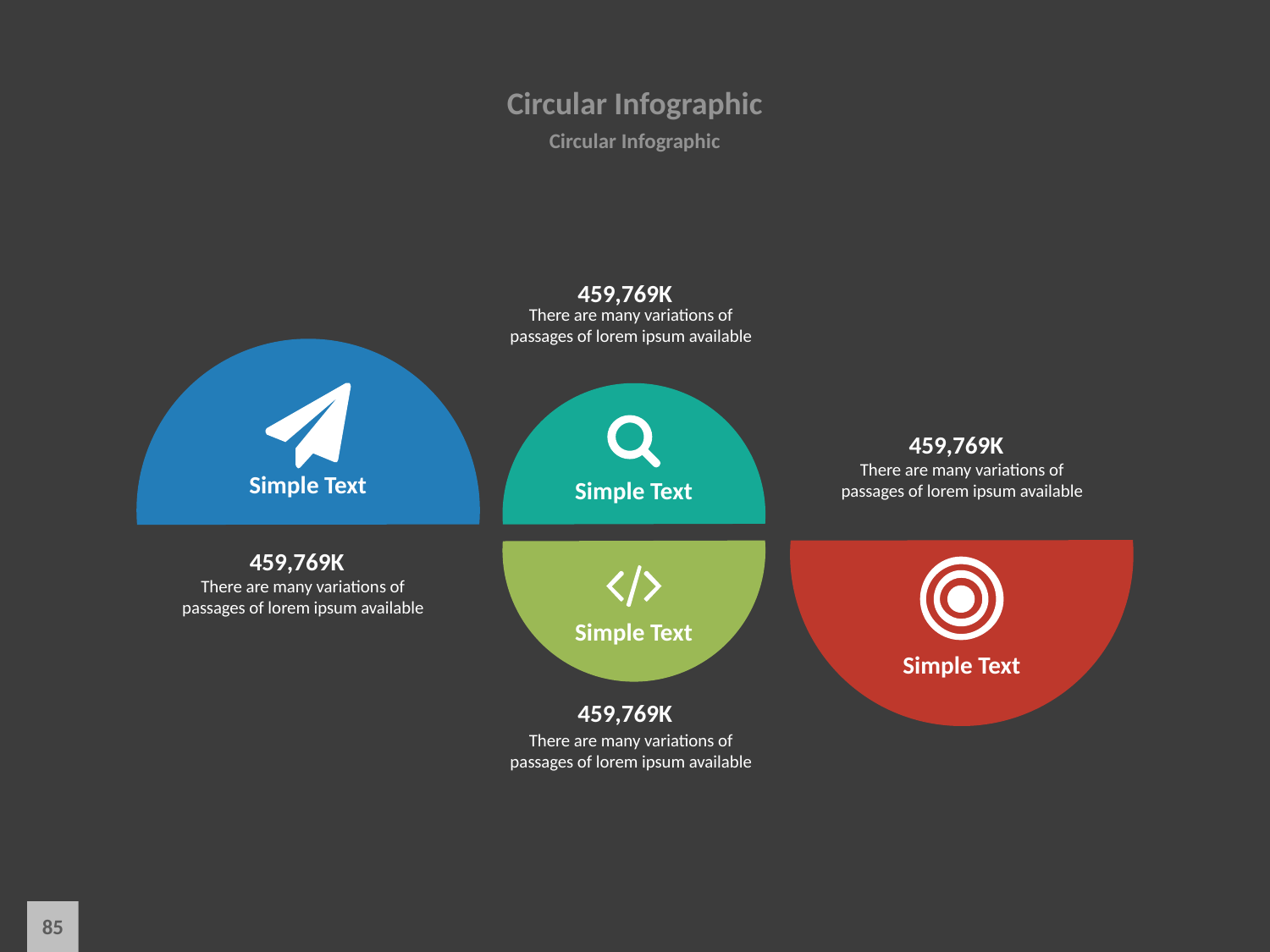

# Circular Infographic
Circular Infographic
459,769K
There are many variations of passages of lorem ipsum available

459,769K
There are many variations of passages of lorem ipsum available
Simple Text
Simple Text
459,769K
There are many variations of passages of lorem ipsum available

Simple Text
Simple Text
459,769K
There are many variations of passages of lorem ipsum available